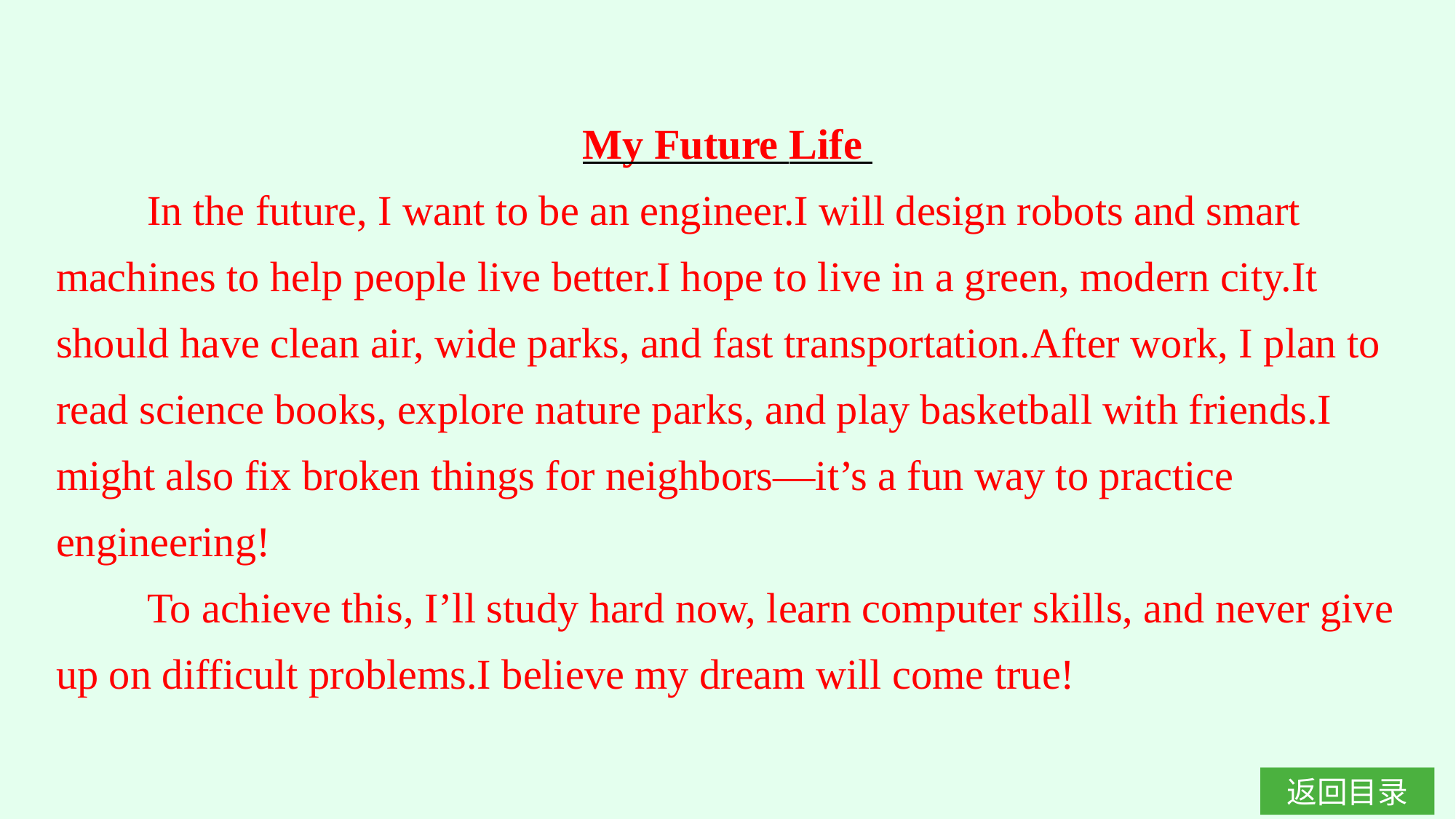

My Future Life
In the future, I want to be an engineer.I will design robots and smart machines to help people live better.I hope to live in a green, modern city.It should have clean air, wide parks, and fast transportation.After work, I plan to read science books, explore nature parks, and play basketball with friends.I might also fix broken things for neighbors—it’s a fun way to practice engineering!
To achieve this, I’ll study hard now, learn computer skills, and never give up on difficult problems.I believe my dream will come true!